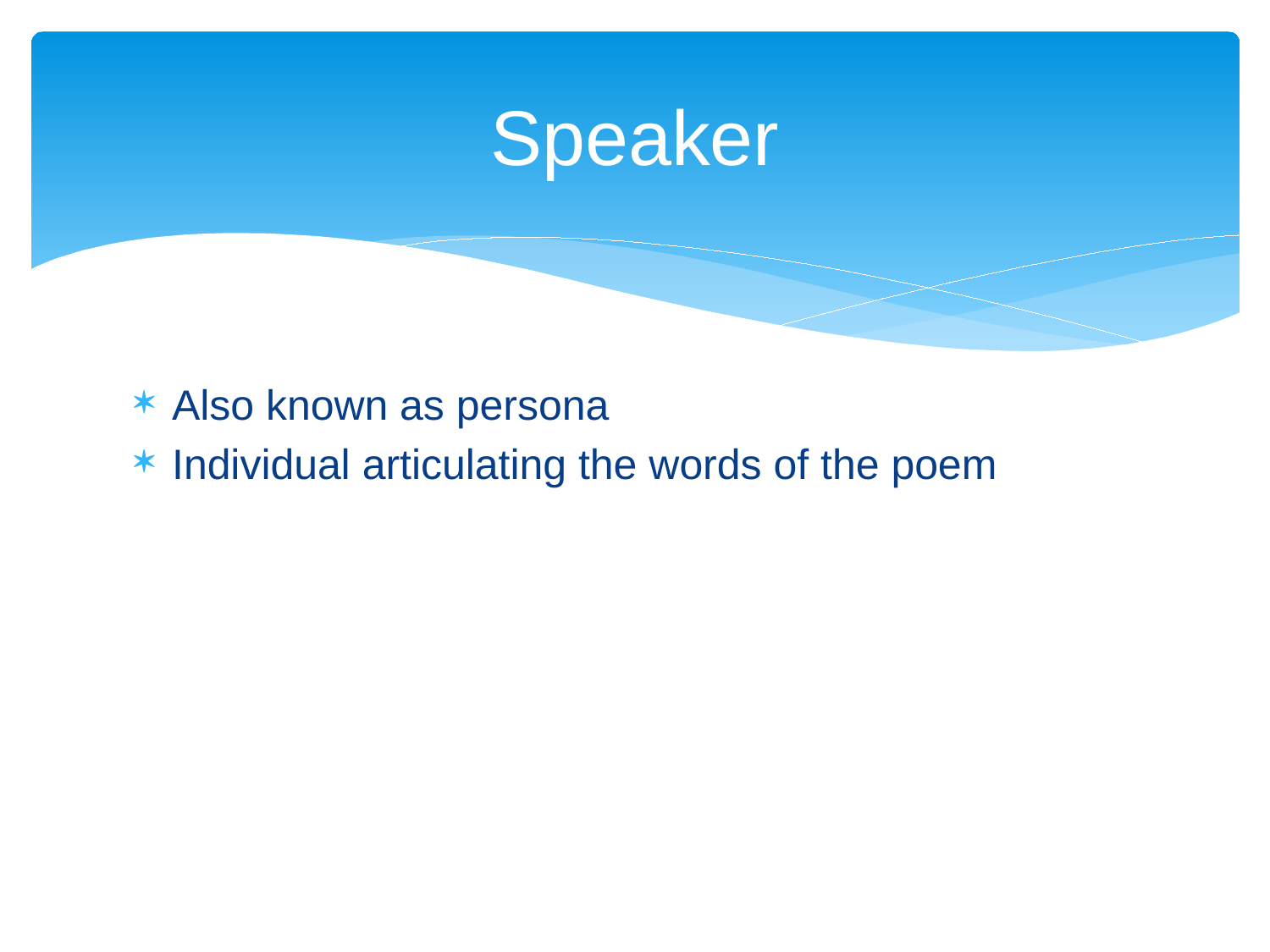

# Speaker
Also known as persona
Individual articulating the words of the poem